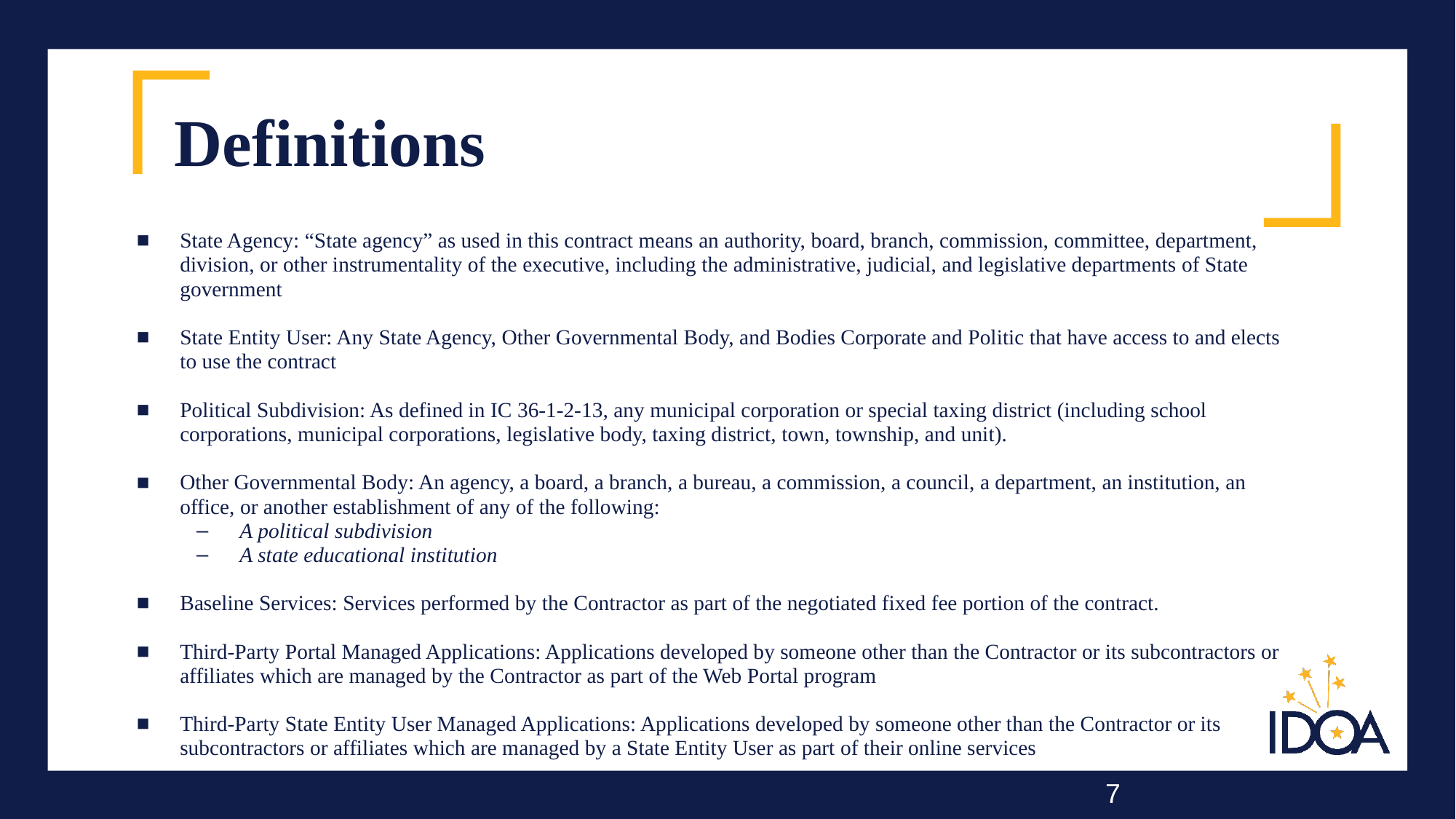

# Definitions

State Agency: “State agency” as used in this contract means an authority, board, branch, commission, committee, department, division, or other instrumentality of the executive, including the administrative, judicial, and legislative departments of State government

State Entity User: Any State Agency, Other Governmental Body, and Bodies Corporate and Politic that have access to and elects to use the contract

Political Subdivision: As defined in IC 36-1-2-13, any municipal corporation or special taxing district (including school corporations, municipal corporations, legislative body, taxing district, town, township, and unit).

Other Governmental Body: An agency, a board, a branch, a bureau, a commission, a council, a department, an institution, an office, or another establishment of any of the following:
A political subdivision
A state educational institution

Baseline Services: Services performed by the Contractor as part of the negotiated fixed fee portion of the contract.

Third-Party Portal Managed Applications: Applications developed by someone other than the Contractor or its subcontractors or affiliates which are managed by the Contractor as part of the Web Portal program

Third-Party State Entity User Managed Applications: Applications developed by someone other than the Contractor or its subcontractors or affiliates which are managed by a State Entity User as part of their online services
7